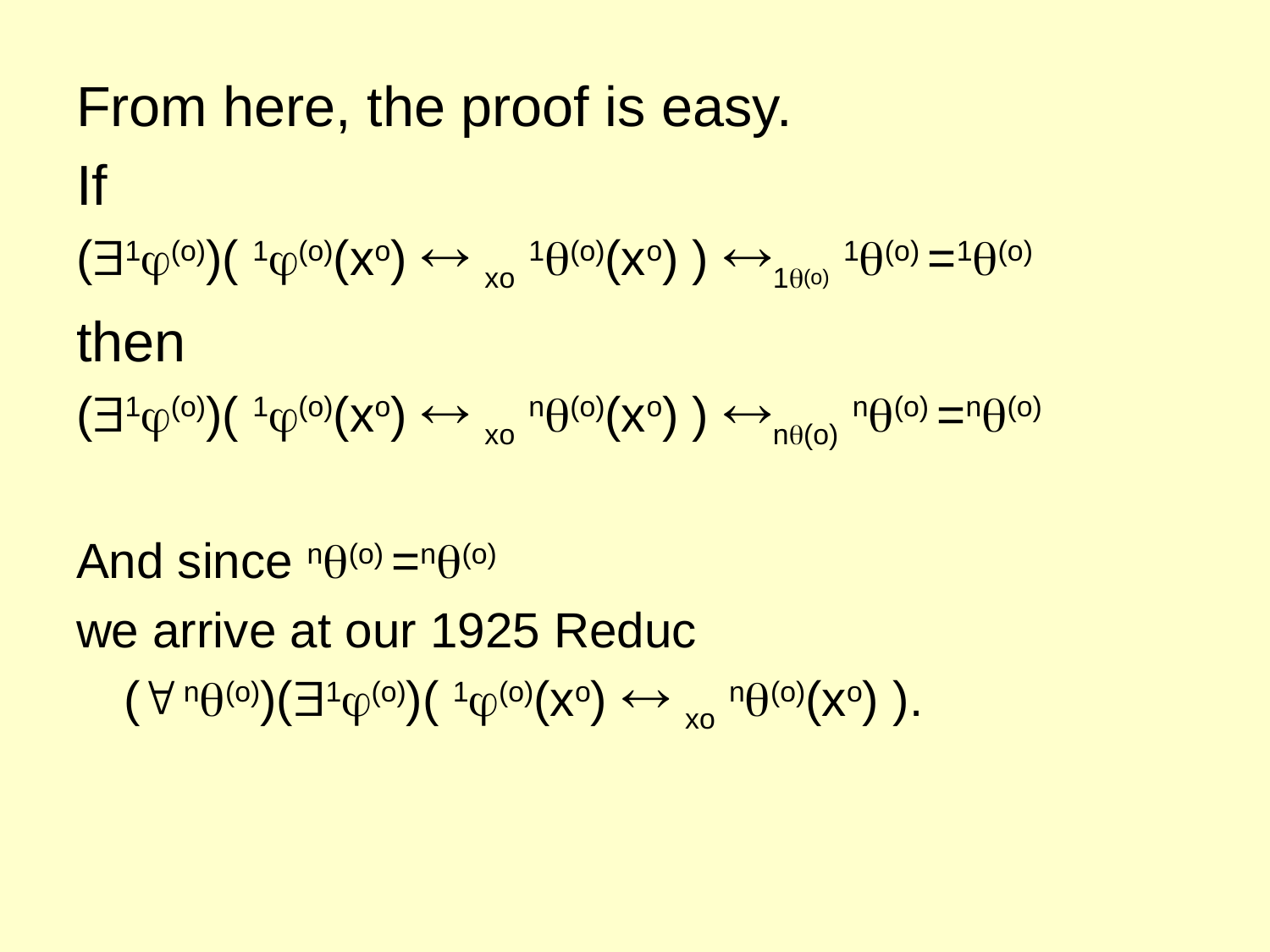

From here, the proof is easy.
If
(∃1ϕ(o))( 1ϕ(o)(xo) ↔ xo 1θ(o)(xo) ) ↔1θ(o) 1θ(o) =1θ(o)
then
(∃1ϕ(o))( 1ϕ(o)(xo) ↔ xo nθ(o)(xo) ) ↔nθ(o) nθ(o) =nθ(o)

And since nθ(o) =nθ(o)
we arrive at our 1925 Reduc
	(∀ nθ(o))(∃1ϕ(o))( 1ϕ(o)(xo) ↔ xo nθ(o)(xo) ).